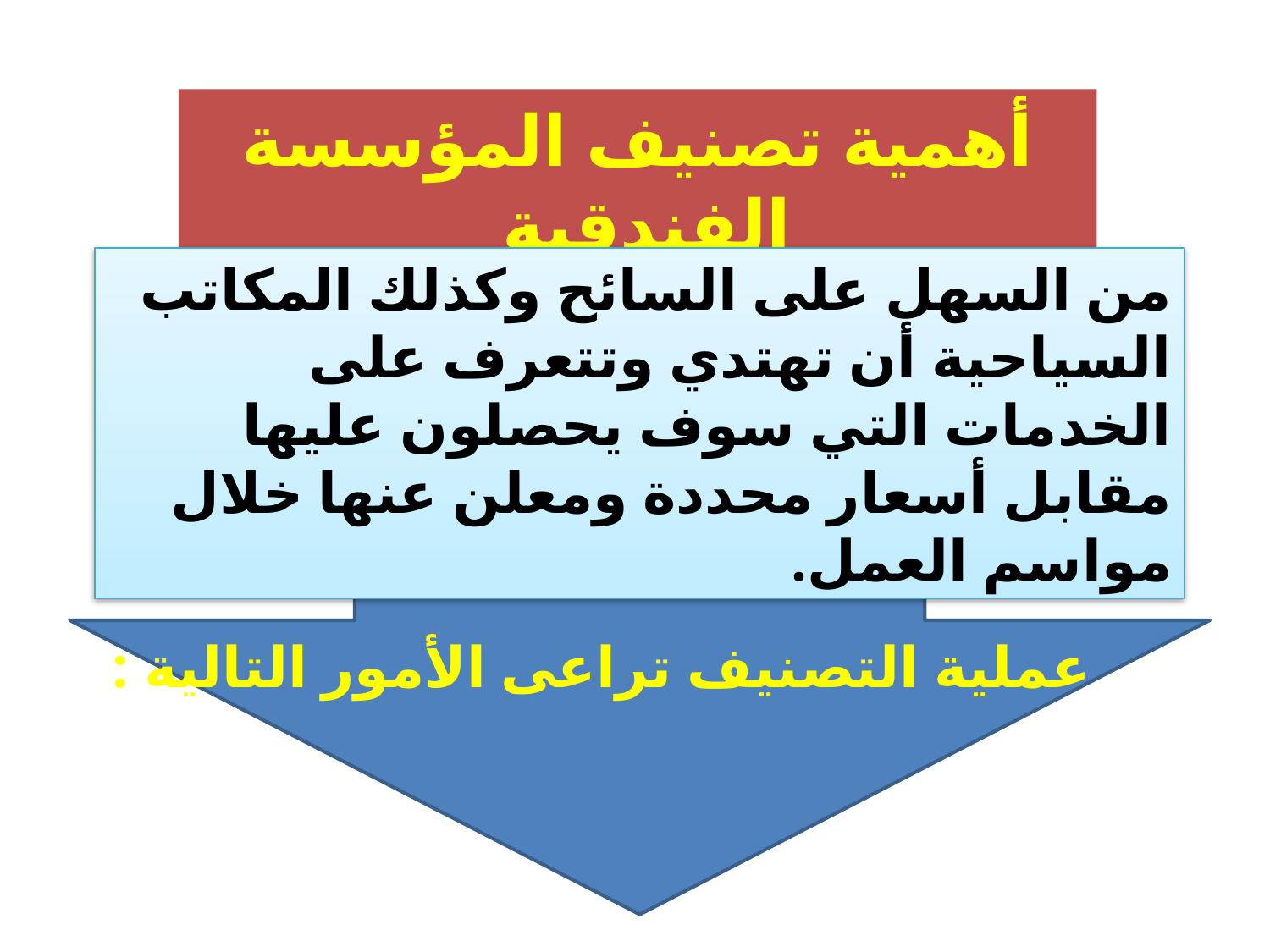

أهمية تصنيف المؤسسة الفندقية
من السهل على السائح وكذلك المكاتب السياحية أن تهتدي وتتعرف على الخدمات التي سوف يحصلون عليها مقابل أسعار محددة ومعلن عنها خلال مواسم العمل.

عملية التصنيف تراعى الأمور التالية :